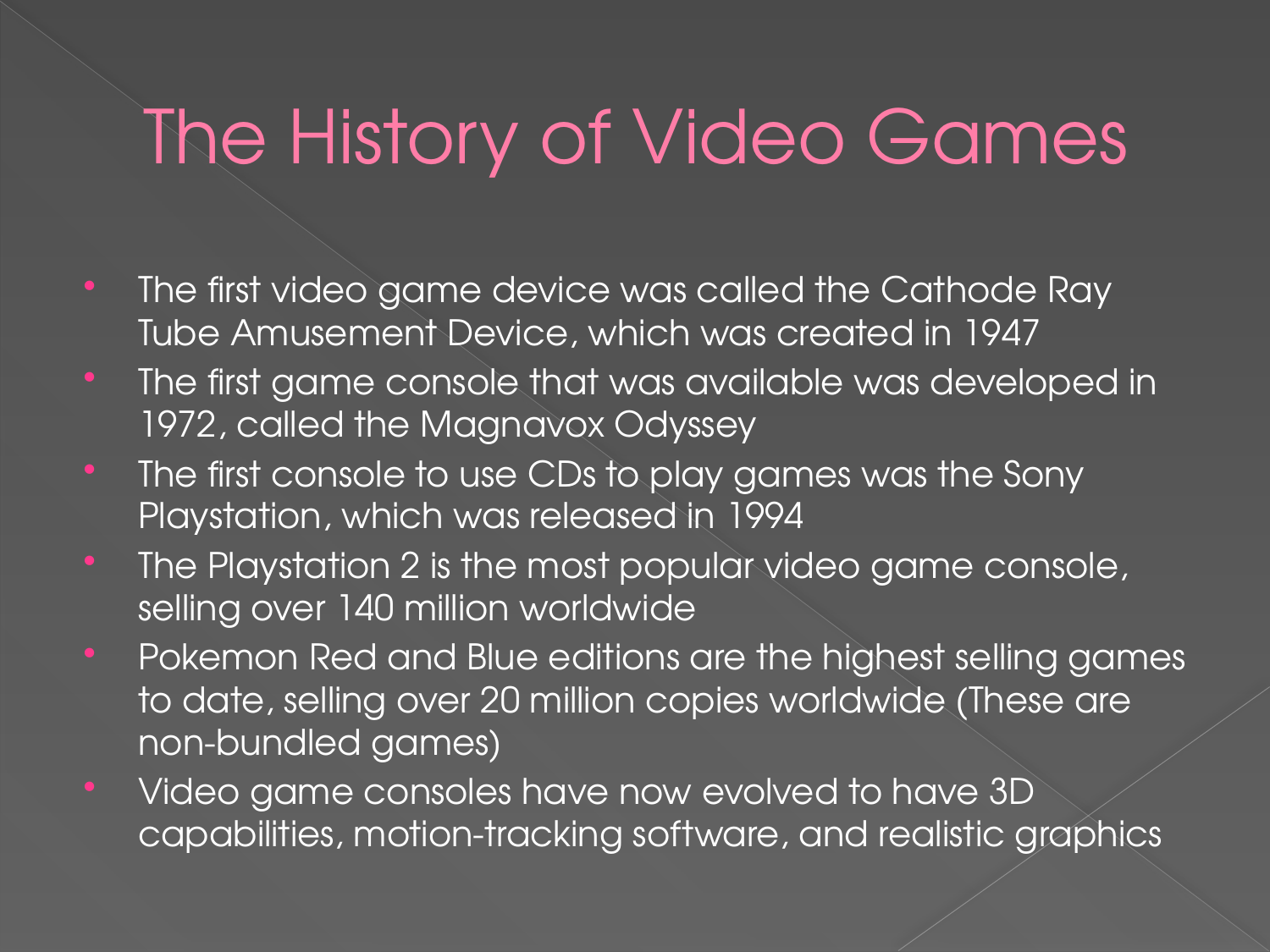

# The History of Video Games
The first video game device was called the Cathode Ray Tube Amusement Device, which was created in 1947
The first game console that was available was developed in 1972, called the Magnavox Odyssey
The first console to use CDs to play games was the Sony Playstation, which was released in 1994
The Playstation 2 is the most popular video game console, selling over 140 million worldwide
Pokemon Red and Blue editions are the highest selling games to date, selling over 20 million copies worldwide (These are non-bundled games)
Video game consoles have now evolved to have 3D capabilities, motion-tracking software, and realistic graphics